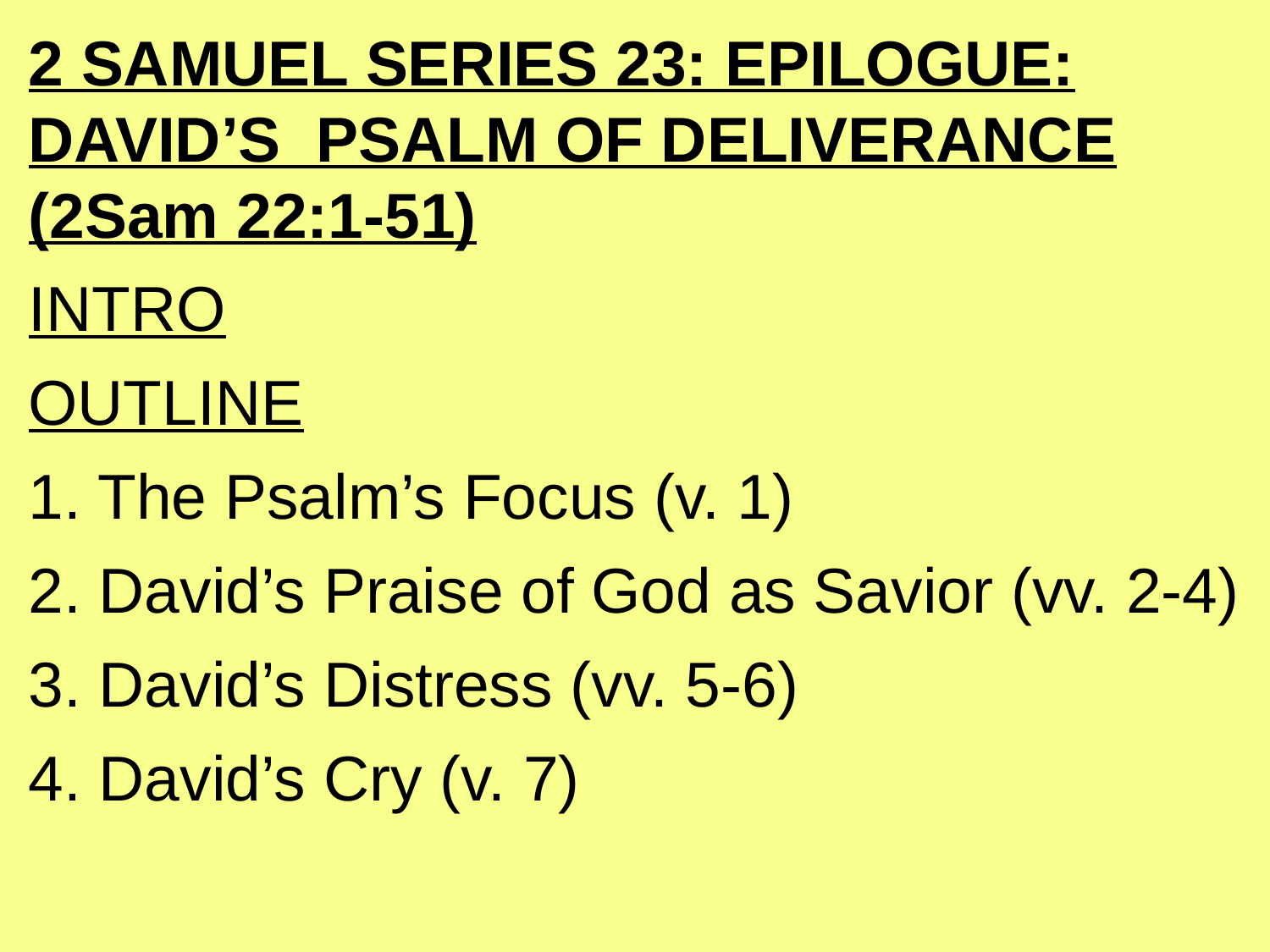

2 SAMUEL SERIES 23: EPILOGUE: DAVID’S  PSALM OF DELIVERANCE (2Sam 22:1-51)
INTRO
OUTLINE
1. The Psalm’s Focus (v. 1)
2. David’s Praise of God as Savior (vv. 2-4)
3. David’s Distress (vv. 5-6)
4. David’s Cry (v. 7)